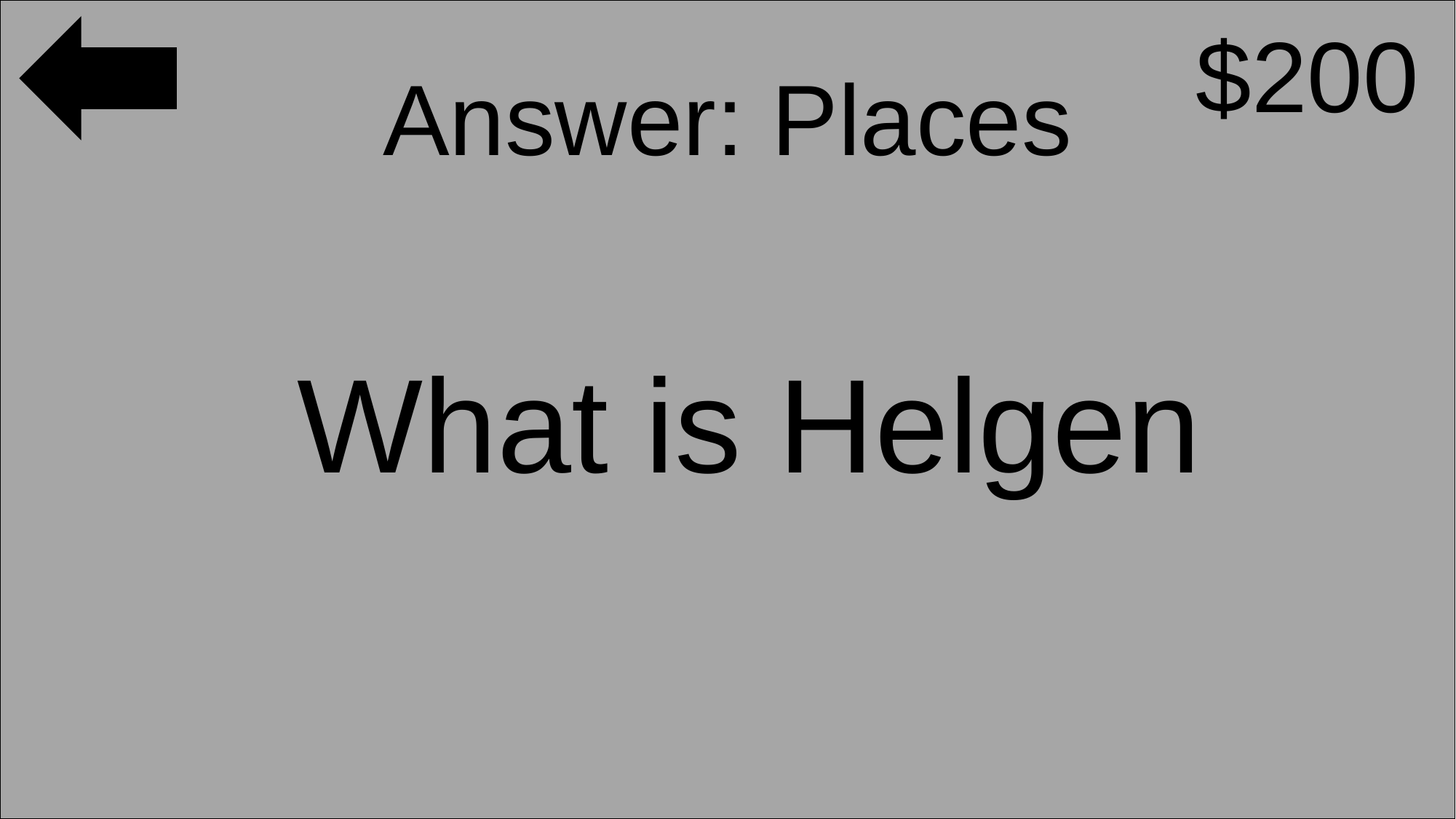

$200

#
Answer: Places

What is Helgen